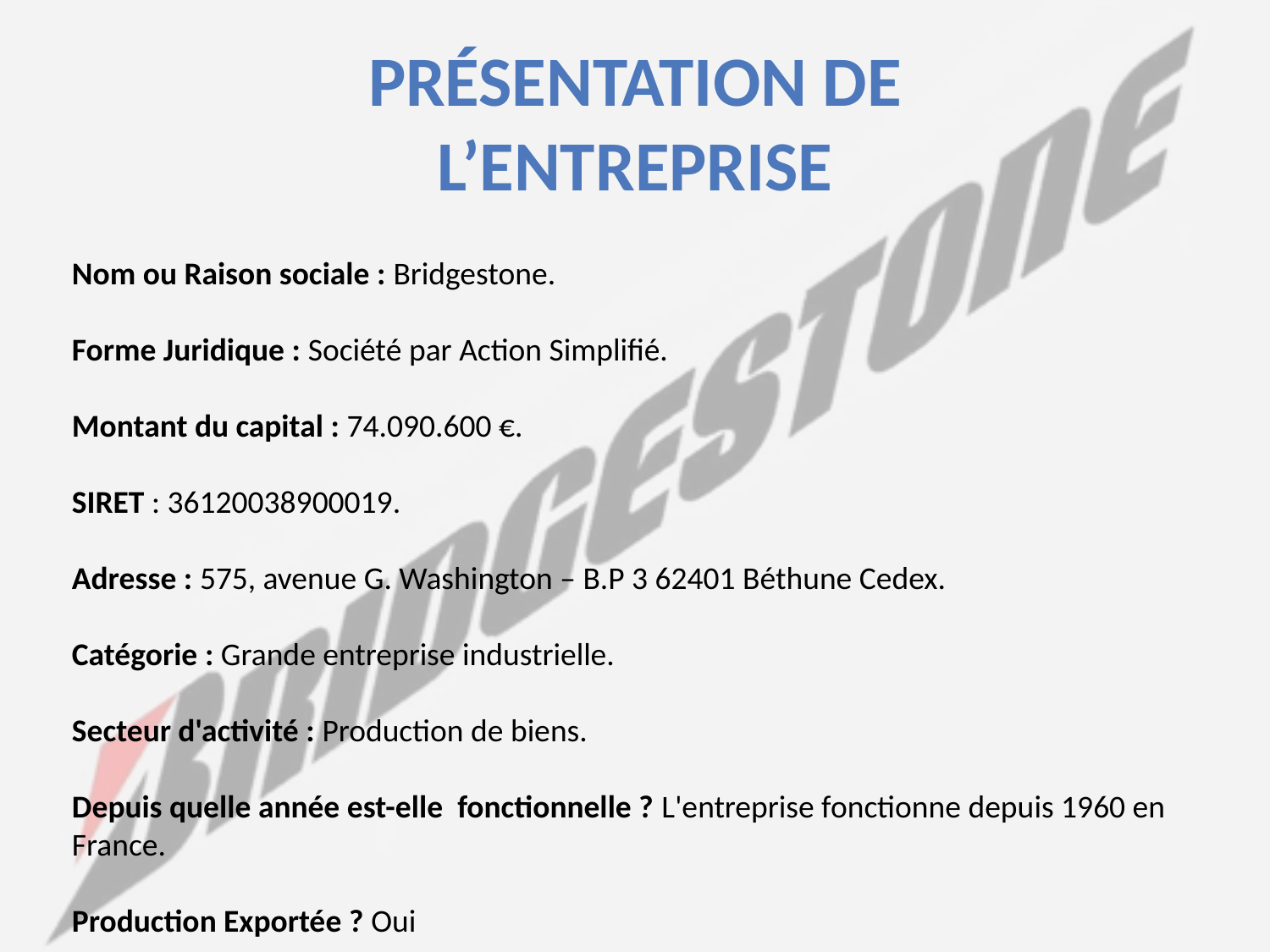

Présentation de l’entreprise
Nom ou Raison sociale : Bridgestone.

Forme Juridique : Société par Action Simplifié.

Montant du capital : 74.090.600 €.

SIRET : 36120038900019.

Adresse : 575, avenue G. Washington – B.P 3 62401 Béthune Cedex.

Catégorie : Grande entreprise industrielle.

Secteur d'activité : Production de biens.

Depuis quelle année est-elle  fonctionnelle ? L'entreprise fonctionne depuis 1960 en France.

Production Exportée ? Oui